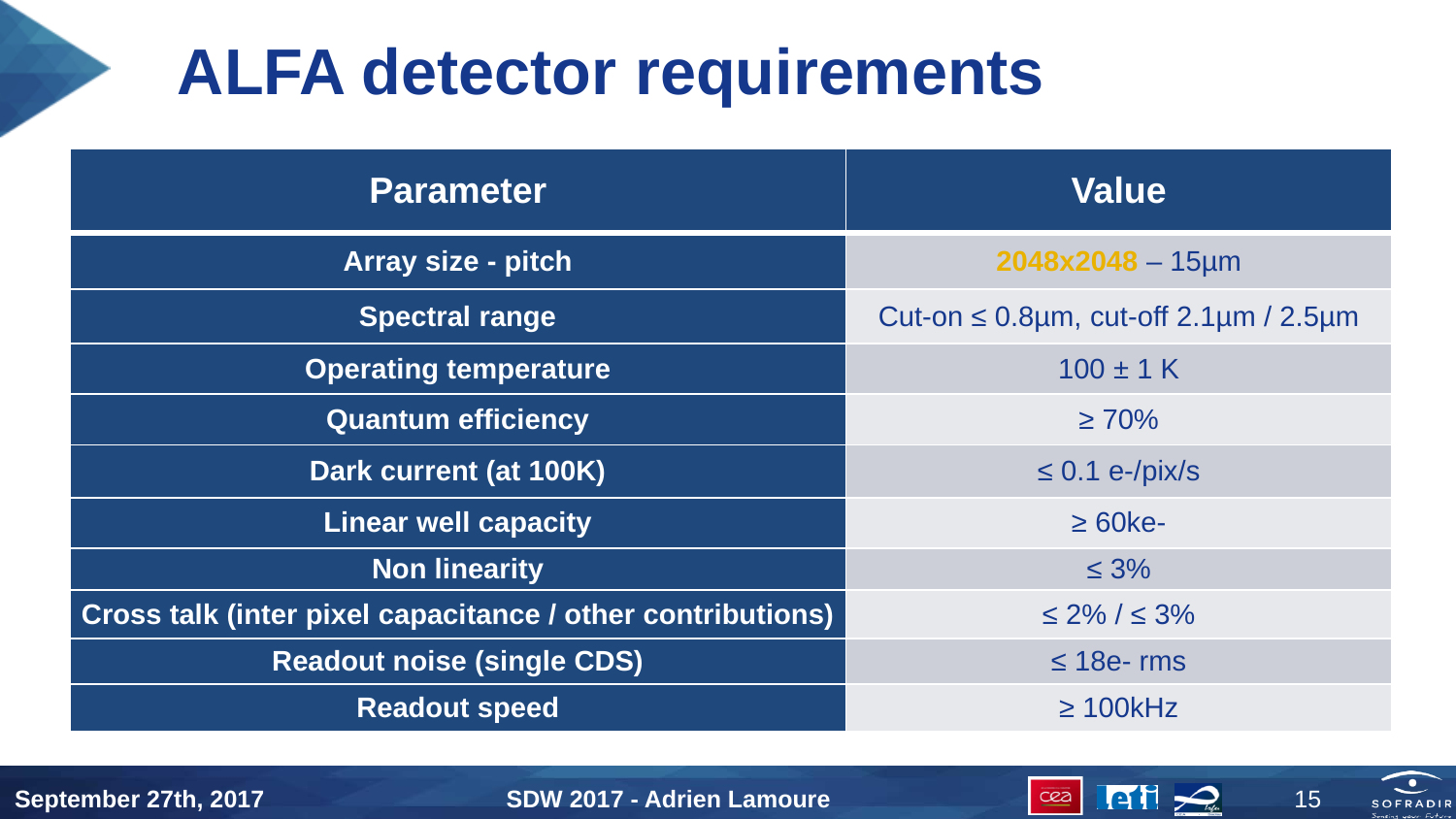

ALFA detector requirements
| Parameter | Value |
| --- | --- |
| Array size - pitch | 2048x2048 – 15µm |
| Spectral range | Cut-on ≤ 0.8µm, cut-off 2.1µm / 2.5µm |
| Operating temperature | 100 ± 1 K |
| Quantum efficiency | ≥ 70% |
| Dark current (at 100K) | ≤ 0.1 e-/pix/s |
| Linear well capacity | ≥ 60ke- |
| Non linearity | ≤ 3% |
| Cross talk (inter pixel capacitance / other contributions) | ≤ 2% / ≤ 3% |
| Readout noise (single CDS) | ≤ 18e- rms |
| Readout speed | ≥ 100kHz |
September 27th, 2017
SDW 2017 - Adrien Lamoure
15